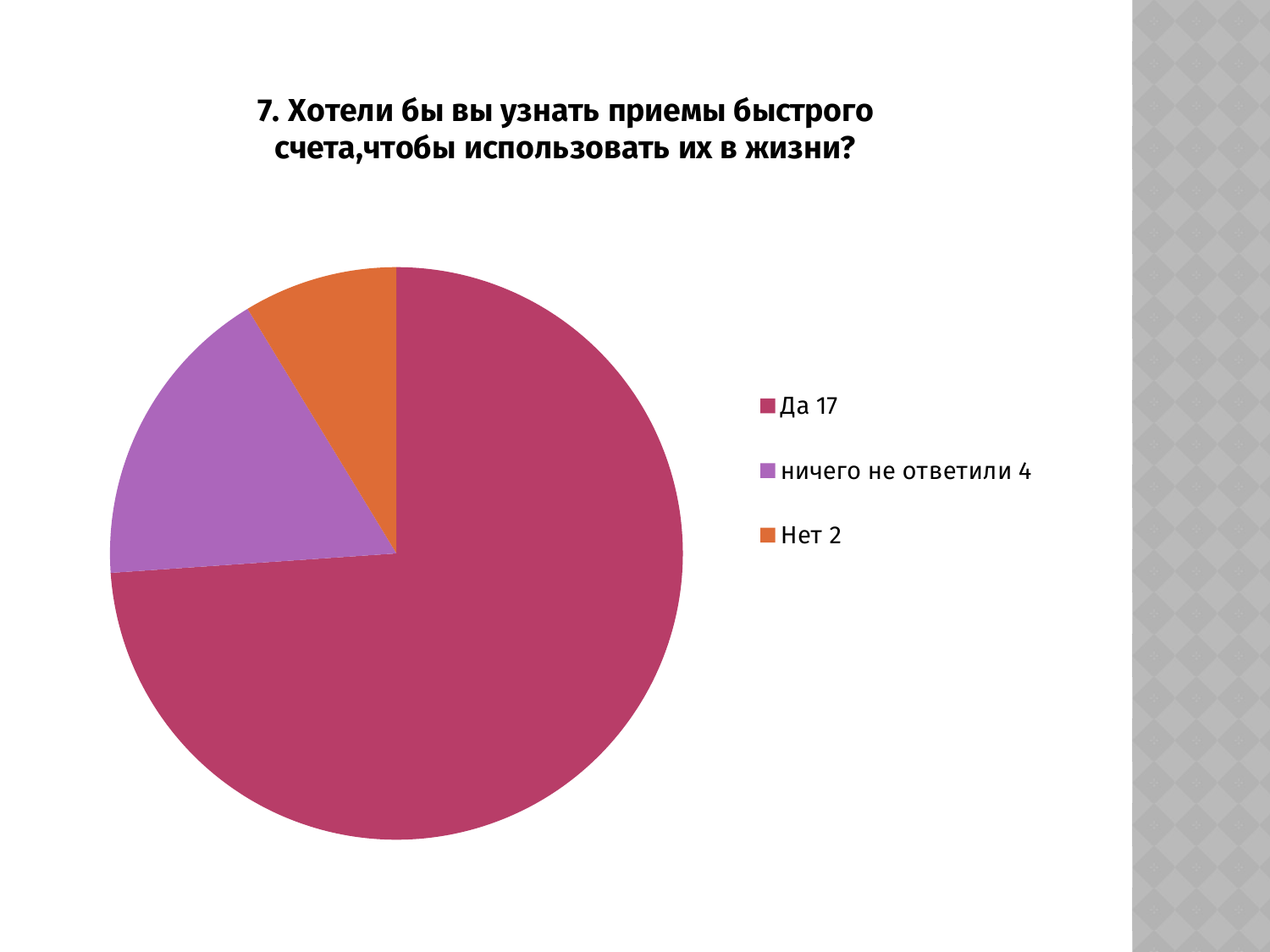

#

### Chart:

| Category | 7. Хотели бы вы узнать приемы быстрого счета,чтобы использовать их в жизни? |
|---|---|
| Да 17 | 17.0 |
| ничего не ответили 4 | 4.0 |
| Нет 2 | 2.0 |